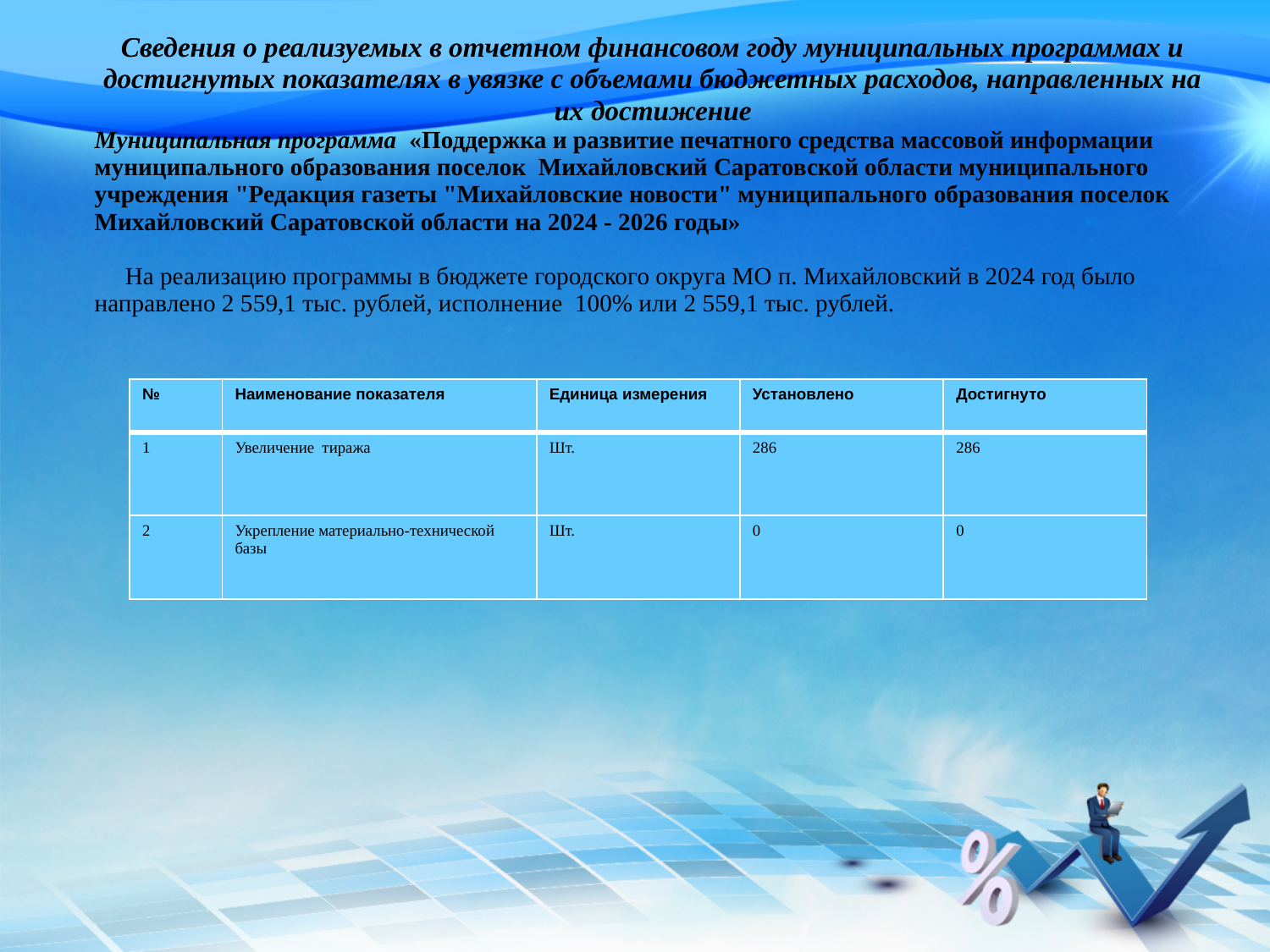

| Сведения о реализуемых в отчетном финансовом году муниципальных программах и достигнутых показателях в увязке с объемами бюджетных расходов, направленных на их достижение Муниципальная программа «Поддержка и развитие печатного средства массовой информации муниципального образования поселок Михайловский Саратовской области муниципального учреждения "Редакция газеты "Михайловские новости" муниципального образования поселок Михайловский Саратовской области на 2024 - 2026 годы» На реализацию программы в бюджете городского округа МО п. Михайловский в 2024 год было направлено 2 559,1 тыс. рублей, исполнение 100% или 2 559,1 тыс. рублей. |
| --- |
| № | Наименование показателя | Единица измерения | Установлено | Достигнуто |
| --- | --- | --- | --- | --- |
| 1 | Увеличение тиража | Шт. | 286 | 286 |
| 2 | Укрепление материально-технической базы | Шт. | 0 | 0 |